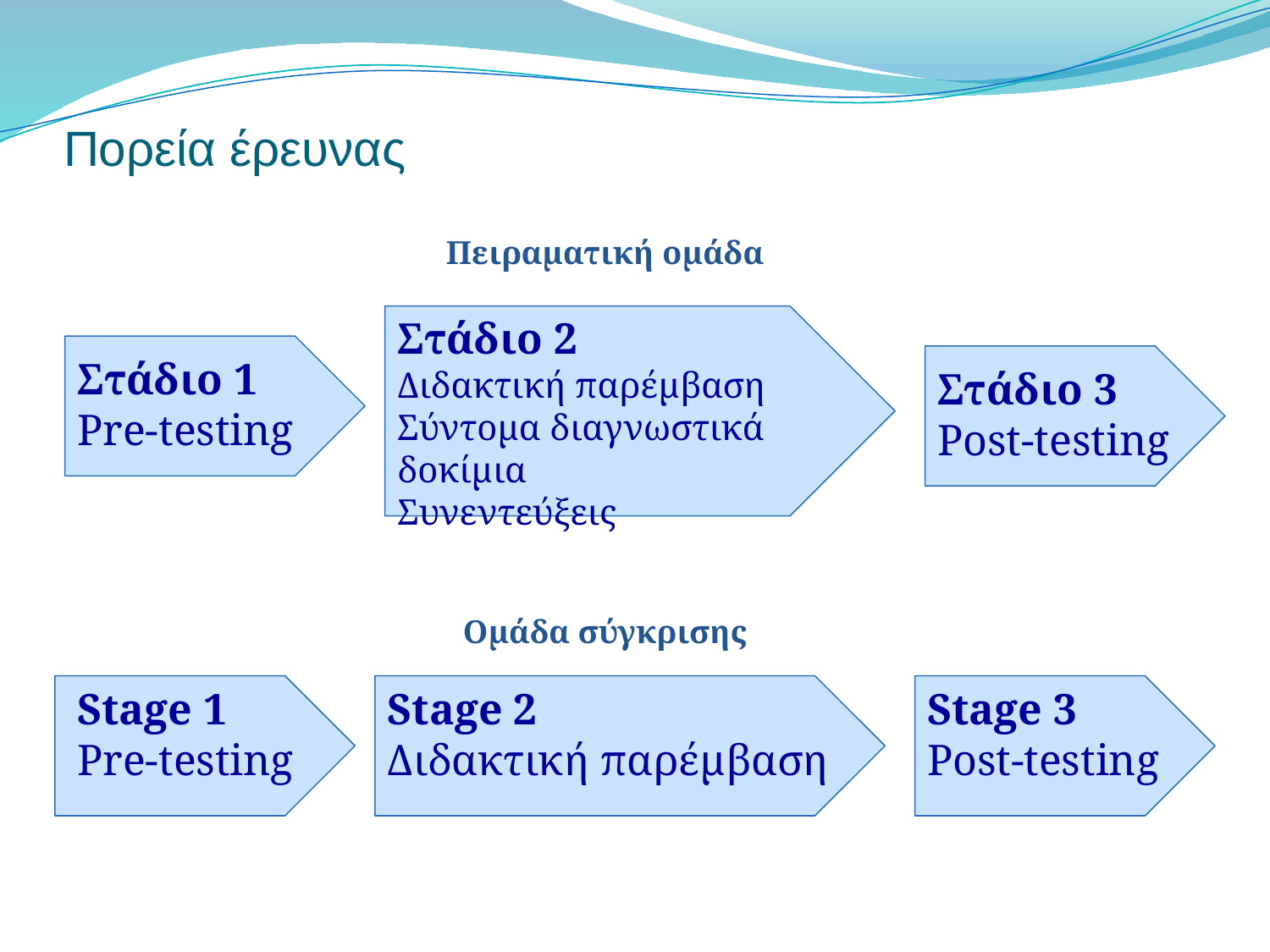

# Πορεία έρευνας
Πειραματική ομάδα
Στάδιο 2
Διδακτική παρέμβαση
Σύντομα διαγνωστικά δοκίμια
Συνεντεύξεις

Στάδιο 1
Pre-testing

Στάδιο 3
Post-testing
Ομάδα σύγκρισης
Stage 2
Διδακτική παρέμβαση

Stage 1
Pre-testing

Stage 3
Post-testing